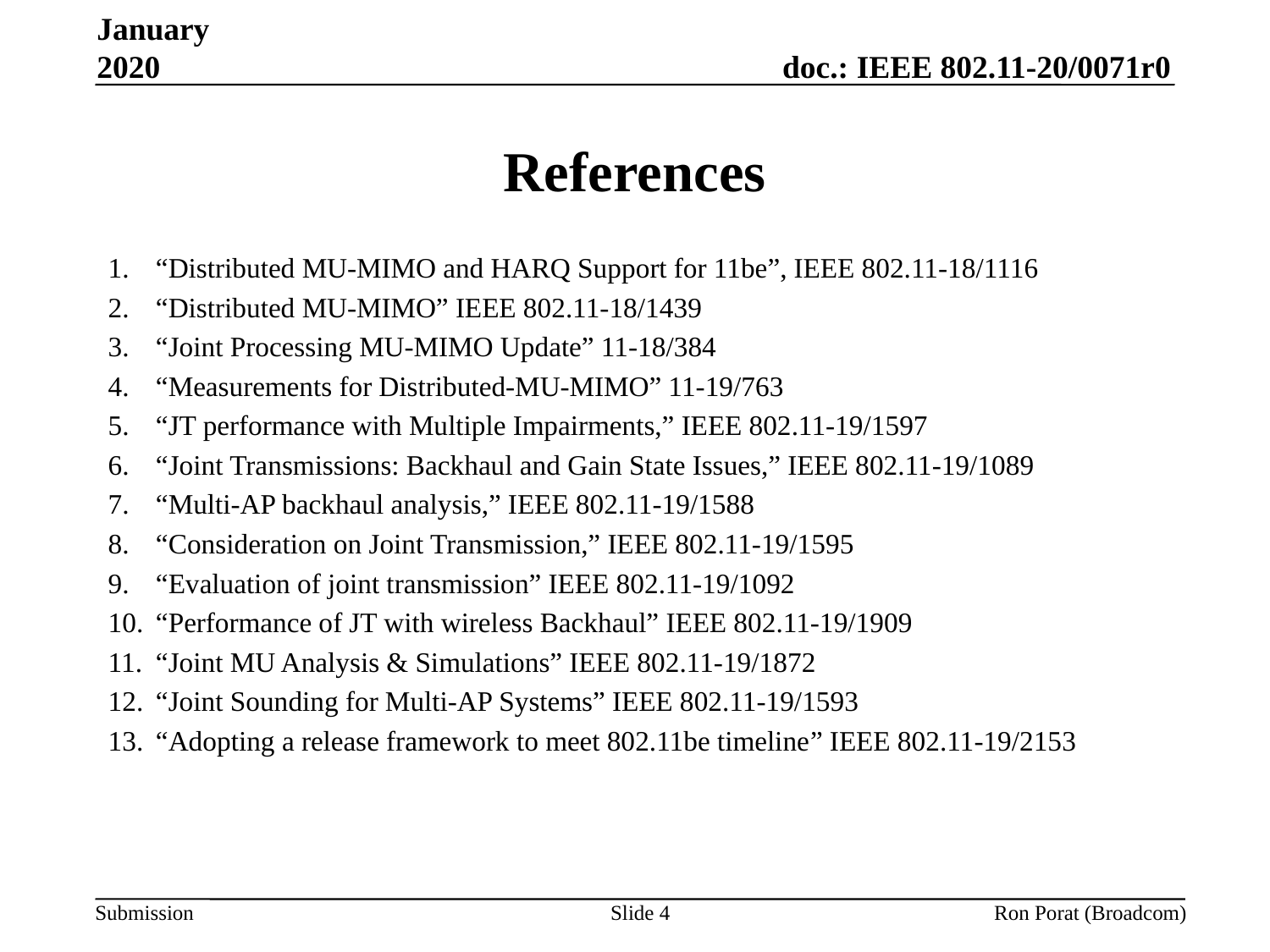

January 2020
# References
“Distributed MU-MIMO and HARQ Support for 11be”, IEEE 802.11-18/1116
“Distributed MU-MIMO” IEEE 802.11-18/1439
“Joint Processing MU-MIMO Update” 11-18/384
“Measurements for Distributed-MU-MIMO” 11-19/763
“JT performance with Multiple Impairments,” IEEE 802.11-19/1597
“Joint Transmissions: Backhaul and Gain State Issues,” IEEE 802.11-19/1089
“Multi-AP backhaul analysis,” IEEE 802.11-19/1588
“Consideration on Joint Transmission,” IEEE 802.11-19/1595
“Evaluation of joint transmission” IEEE 802.11-19/1092
“Performance of JT with wireless Backhaul” IEEE 802.11-19/1909
“Joint MU Analysis & Simulations” IEEE 802.11-19/1872
“Joint Sounding for Multi-AP Systems” IEEE 802.11-19/1593
“Adopting a release framework to meet 802.11be timeline” IEEE 802.11-19/2153

Slide 4
Ron Porat (Broadcom)